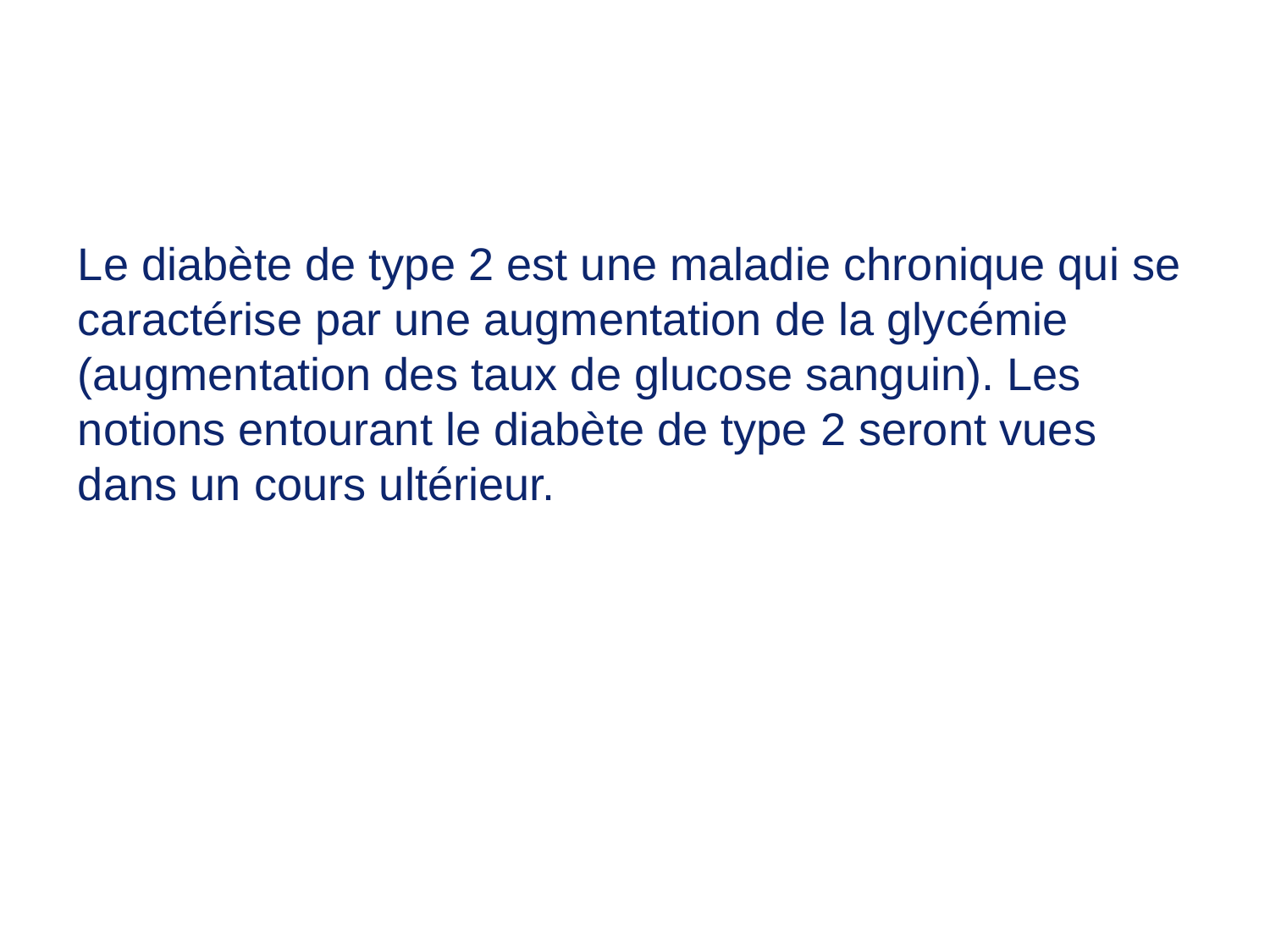

Le diabète de type 2 est une maladie chronique qui se caractérise par une augmentation de la glycémie (augmentation des taux de glucose sanguin). Les notions entourant le diabète de type 2 seront vues dans un cours ultérieur.